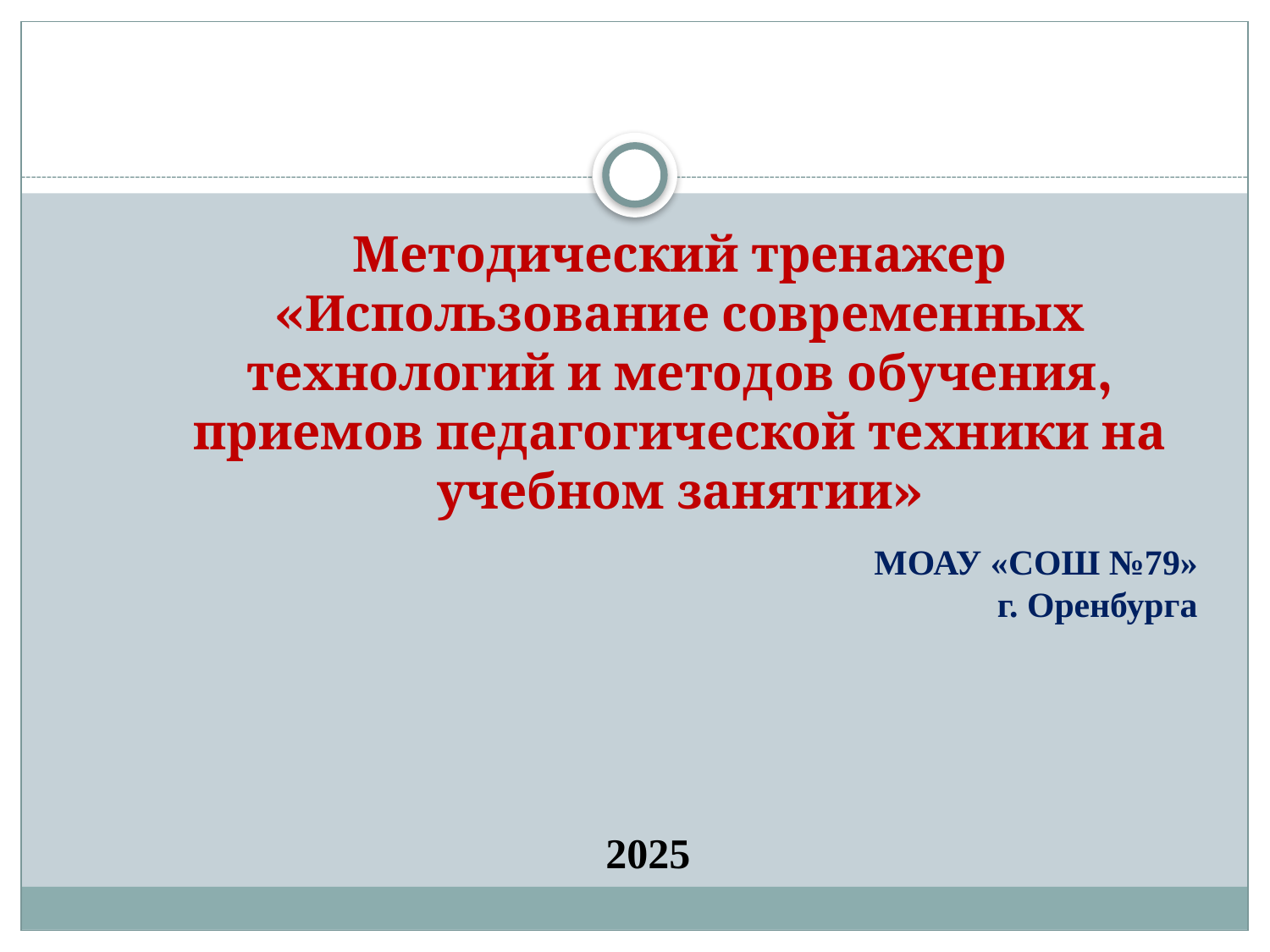

#
Методический тренажер «Использование современных технологий и методов обучения, приемов педагогической техники на учебном занятии»

МОАУ «СОШ №79»
г. Оренбурга

2025